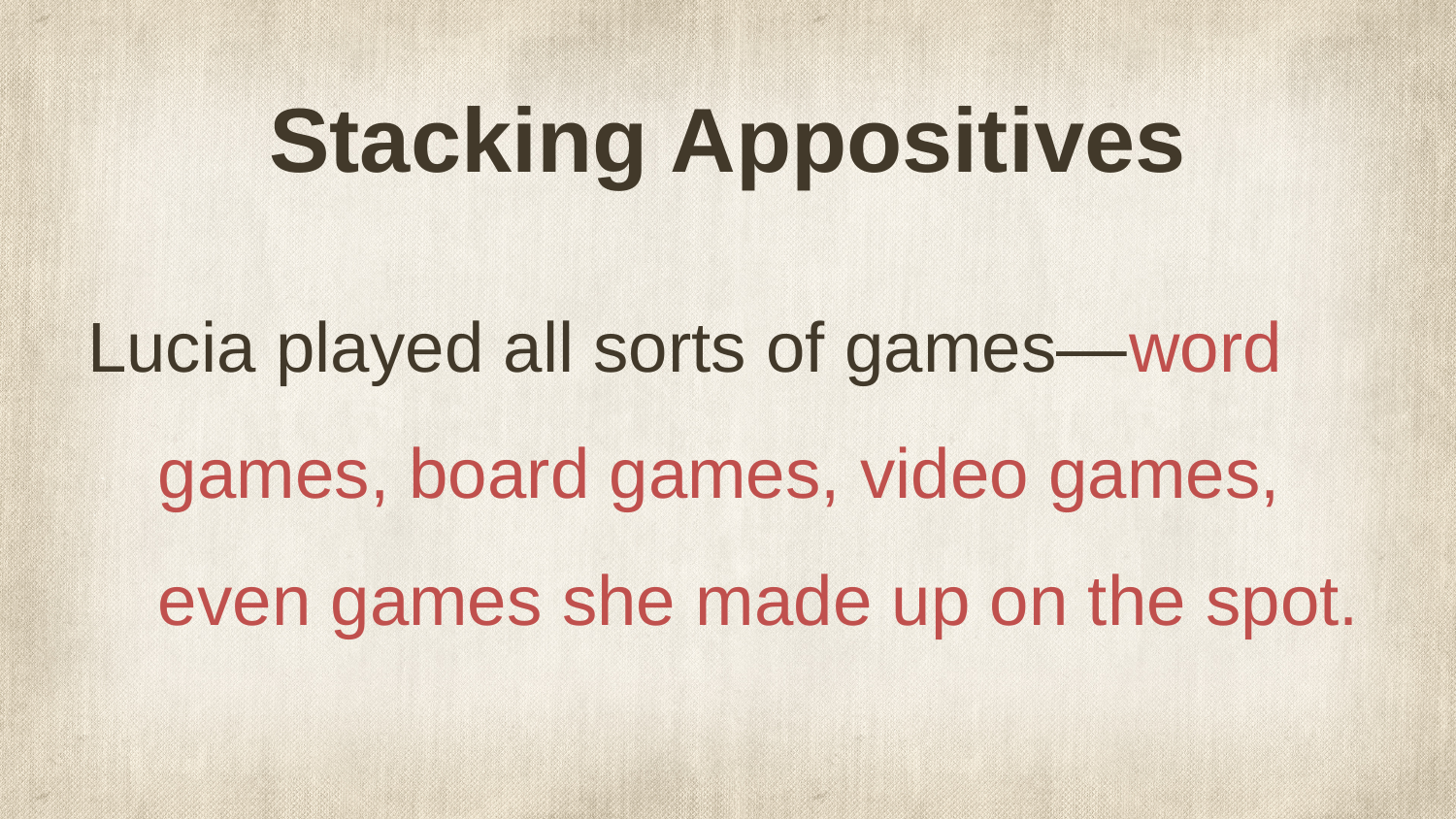

# Stacking Appositives
Lucia played all sorts of games—word games, board games, video games, even games she made up on the spot.